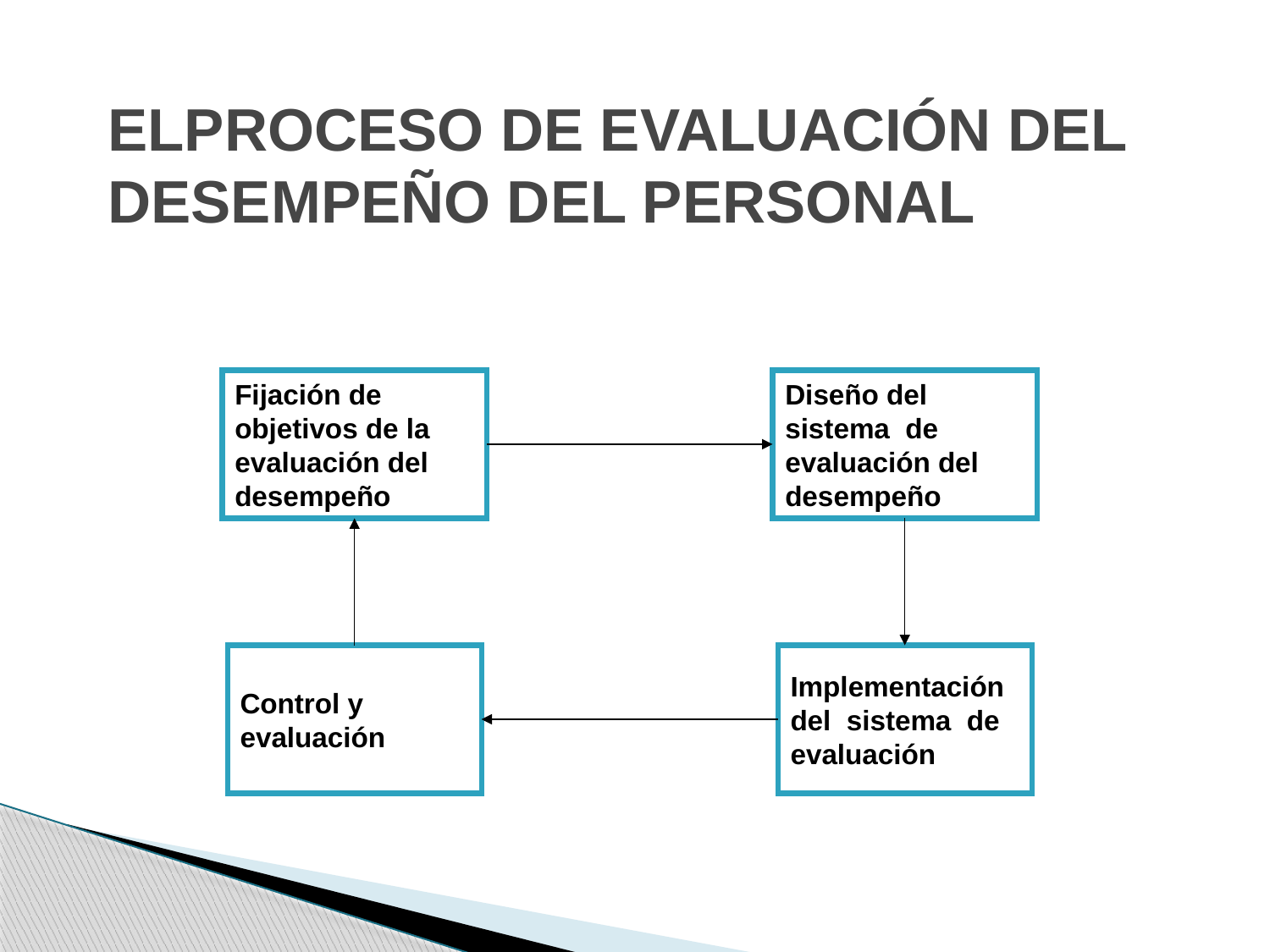

# ELPROCESO DE EVALUACIÓN DEL DESEMPEÑO DEL PERSONAL
Fijación de objetivos de la evaluación del desempeño
Diseño del sistema  de  evaluación del desempeño
Control y evaluación
Implementación del  sistema  de  evaluación